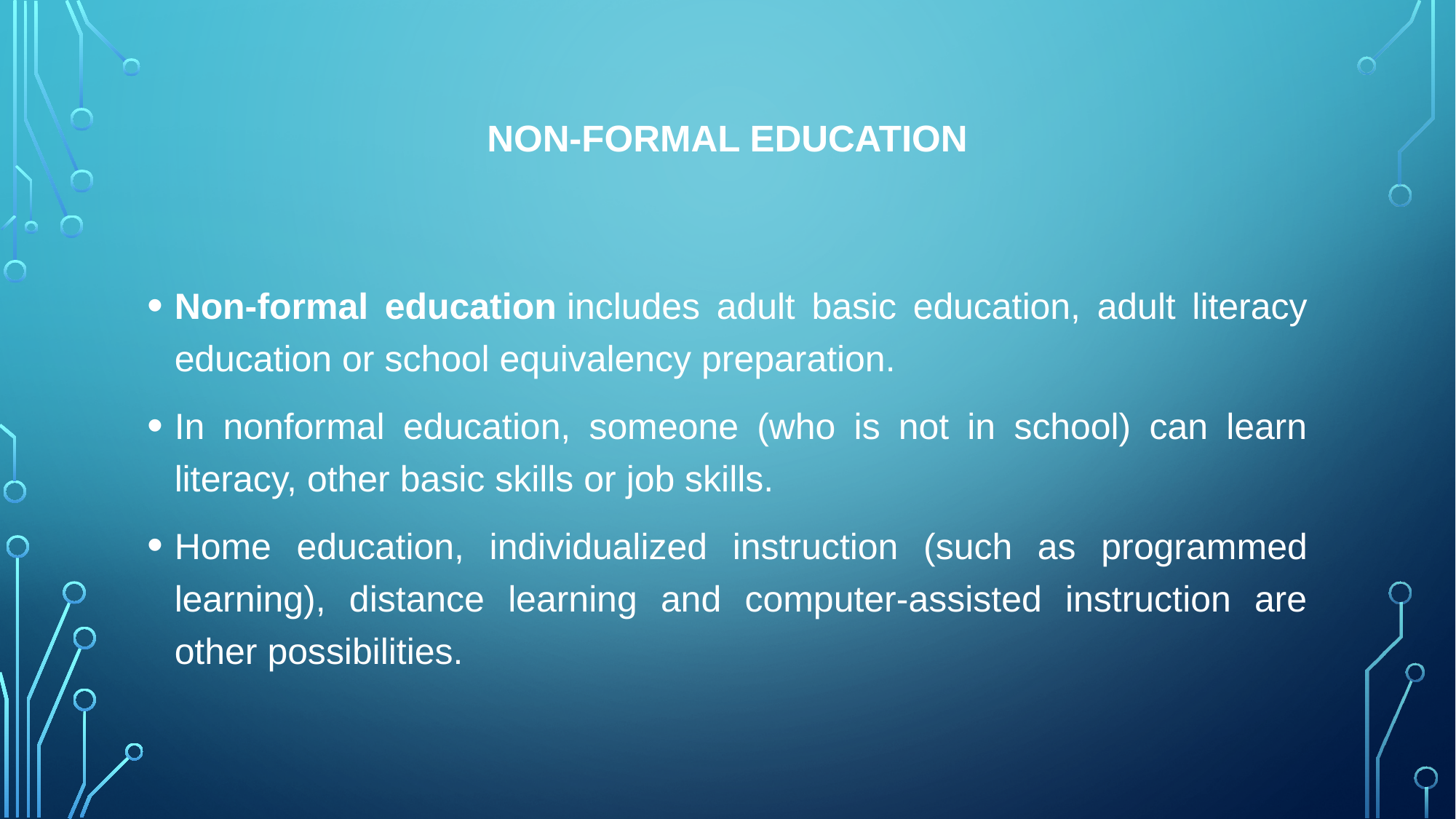

# Non-formal Education
Non-formal education includes adult basic education, adult literacy education or school equivalency preparation.
In nonformal education, someone (who is not in school) can learn literacy, other basic skills or job skills.
Home education, individualized instruction (such as programmed learning), distance learning and computer-assisted instruction are other possibilities.